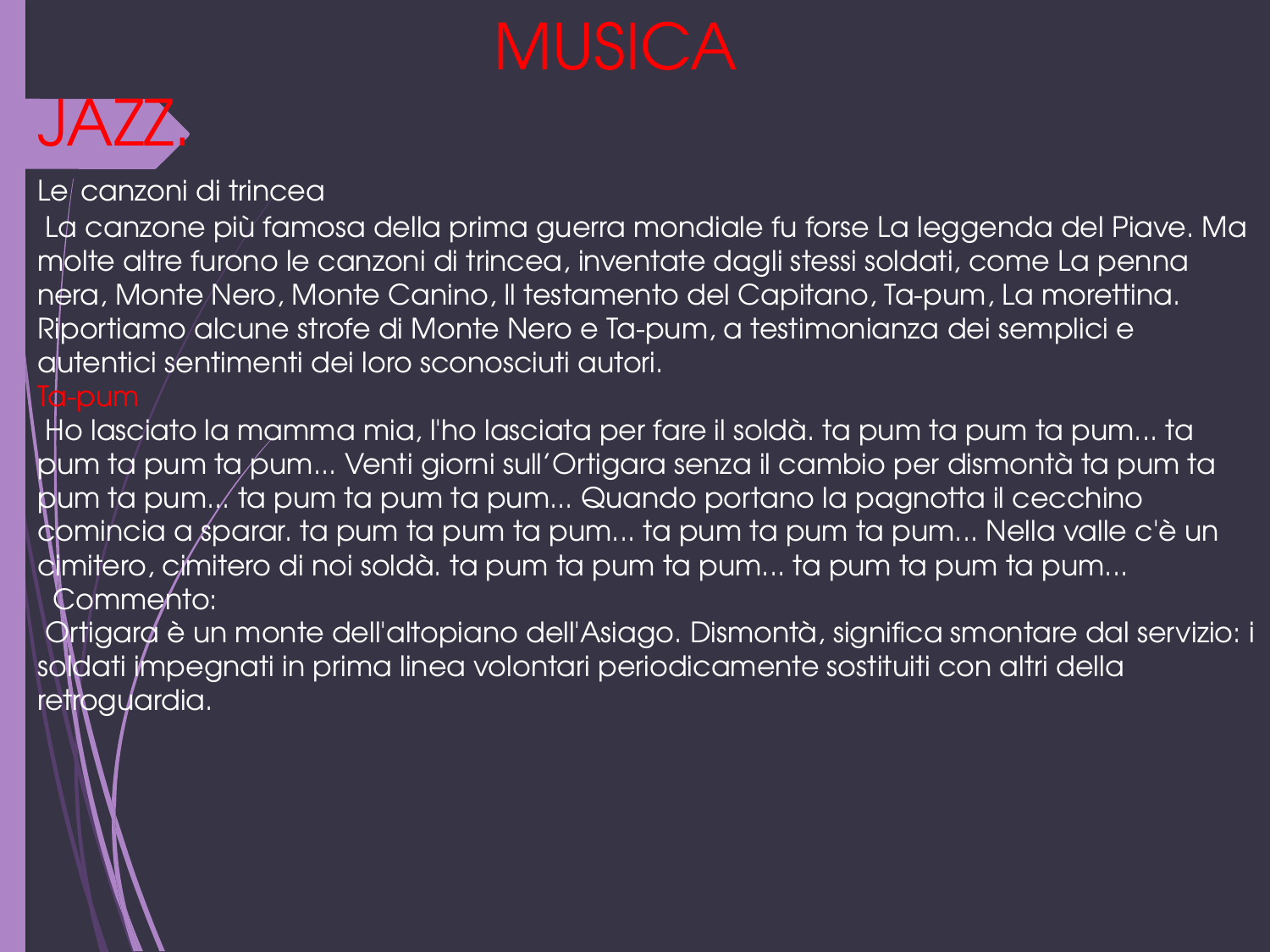

# MUSICA JAZZ. Le canzoni di trincea La canzone più famosa della prima guerra mondiale fu forse La leggenda del Piave. Ma molte altre furono le canzoni di trincea, inventate dagli stessi soldati, come La penna nera, Monte Nero, Monte Canino, Il testamento del Capitano, Ta-pum, La morettina. Riportiamo alcune strofe di Monte Nero e Ta-pum, a testimonianza dei semplici e autentici sentimenti dei loro sconosciuti autori. Ta-pum Ho lasciato la mamma mia, l'ho lasciata per fare il soldà. ta pum ta pum ta pum... ta pum ta pum ta pum... Venti giorni sull’Ortigara senza il cambio per dismontà ta pum ta pum ta pum... ta pum ta pum ta pum... Quando portano la pagnotta il cecchino comincia a sparar. ta pum ta pum ta pum... ta pum ta pum ta pum... Nella valle c'è un cimitero, cimitero di noi soldà. ta pum ta pum ta pum... ta pum ta pum ta pum... Commento: Ortigara è un monte dell'altopiano dell'Asiago. Dismontà, significa smontare dal servizio: i soldati impegnati in prima linea volontari periodicamente sostituiti con altri della retroguardia.